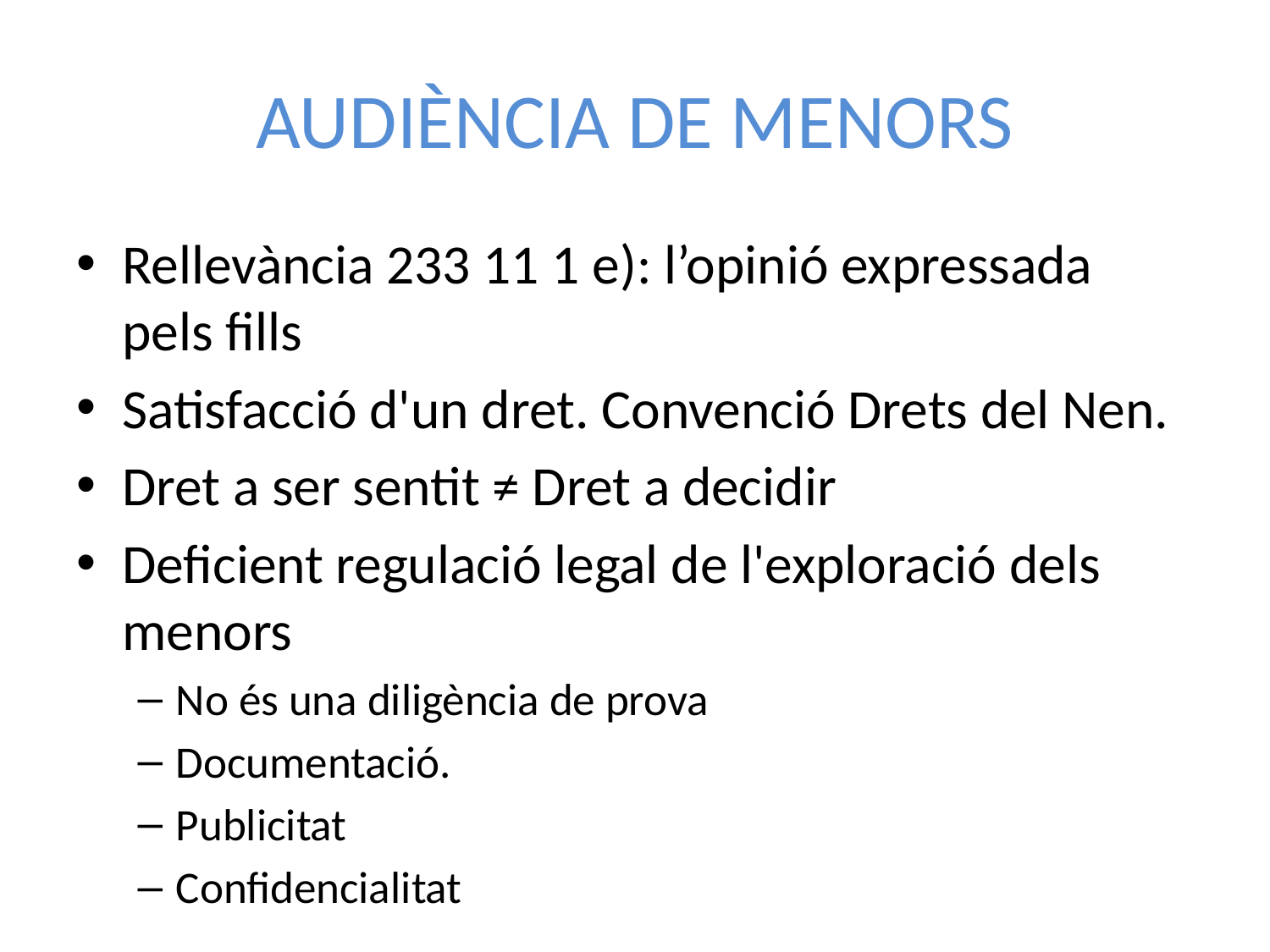

# AUDIÈNCIA DE MENORS
Rellevància 233 11 1 e): l’opinió expressada pels fills
Satisfacció d'un dret. Convenció Drets del Nen.
Dret a ser sentit ≠ Dret a decidir
Deficient regulació legal de l'exploració dels menors
No és una diligència de prova
Documentació.
Publicitat
Confidencialitat